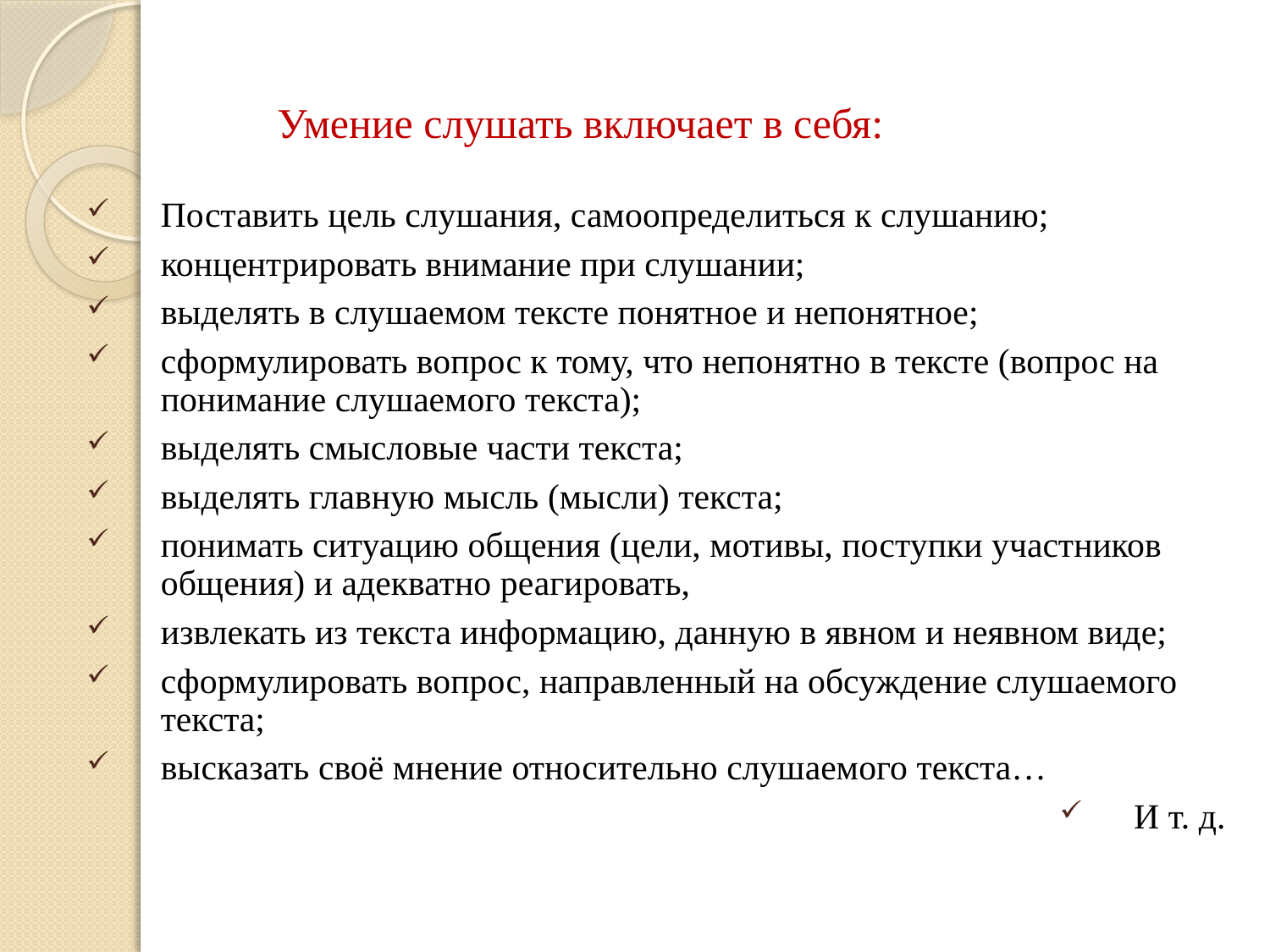

# Умение слушать включает в себя:
Поставить цель слушания, самоопределиться к слушанию;
концентрировать внимание при слушании;
выделять в слушаемом тексте понятное и непонятное;
сформулировать вопрос к тому, что непонятно в тексте (вопрос на понимание слушаемого текста);
выделять смысловые части текста;
выделять главную мысль (мысли) текста;
понимать ситуацию общения (цели, мотивы, поступки участников общения) и адекватно реагировать,
извлекать из текста информацию, данную в явном и неявном виде;
сформулировать вопрос, направленный на обсуждение слушаемого текста;
высказать своё мнение относительно слушаемого текста…
И т. д.